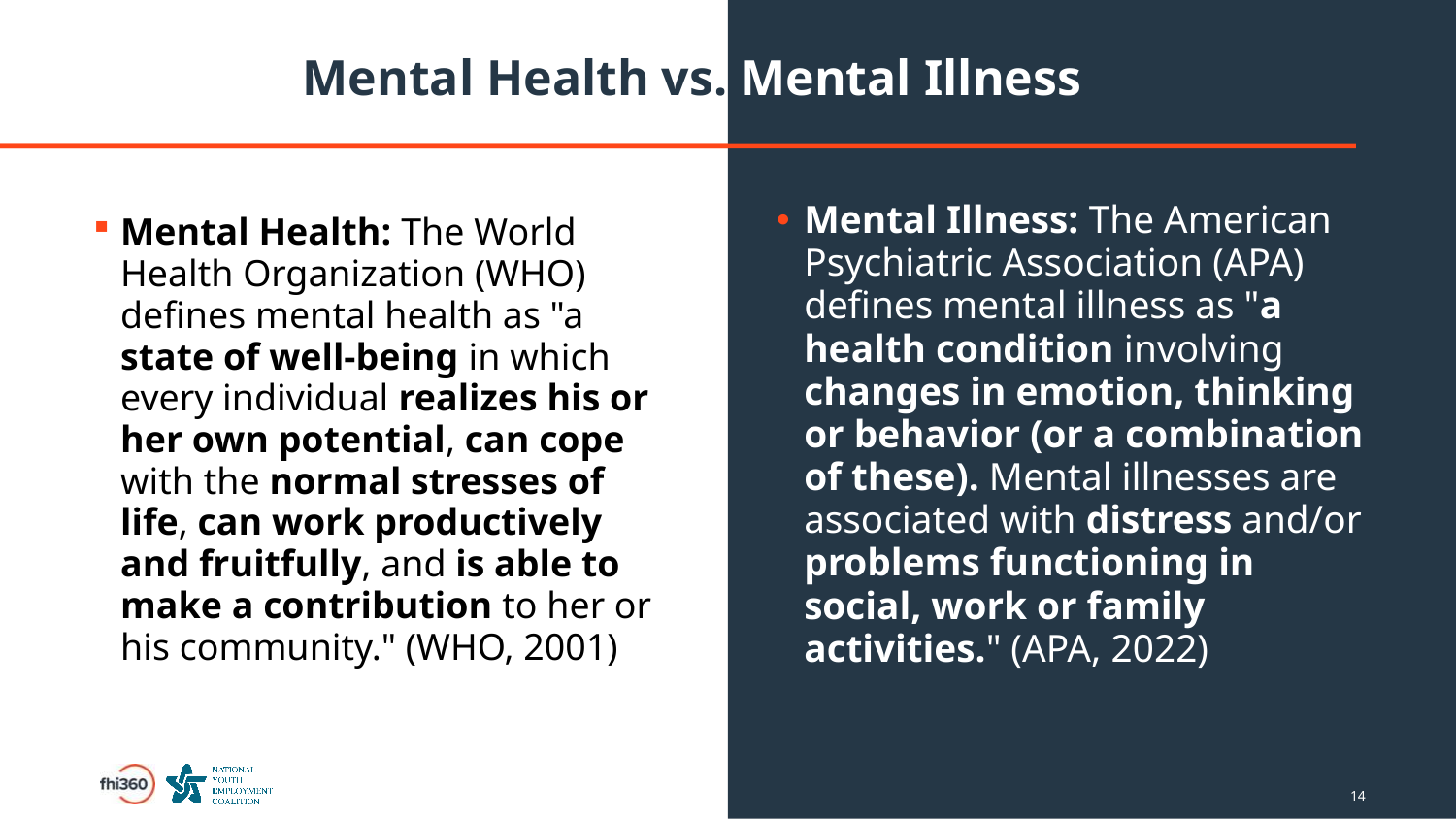

# Mental Health vs. Mental Illness
Mental Illness: The American Psychiatric Association (APA) defines mental illness as "a health condition involving changes in emotion, thinking or behavior (or a combination of these). Mental illnesses are associated with distress and/or problems functioning in social, work or family activities." (APA, 2022)
Mental Health: The World Health Organization (WHO) defines mental health as "a state of well-being in which every individual realizes his or her own potential, can cope with the normal stresses of life, can work productively and fruitfully, and is able to make a contribution to her or his community." (WHO, 2001)